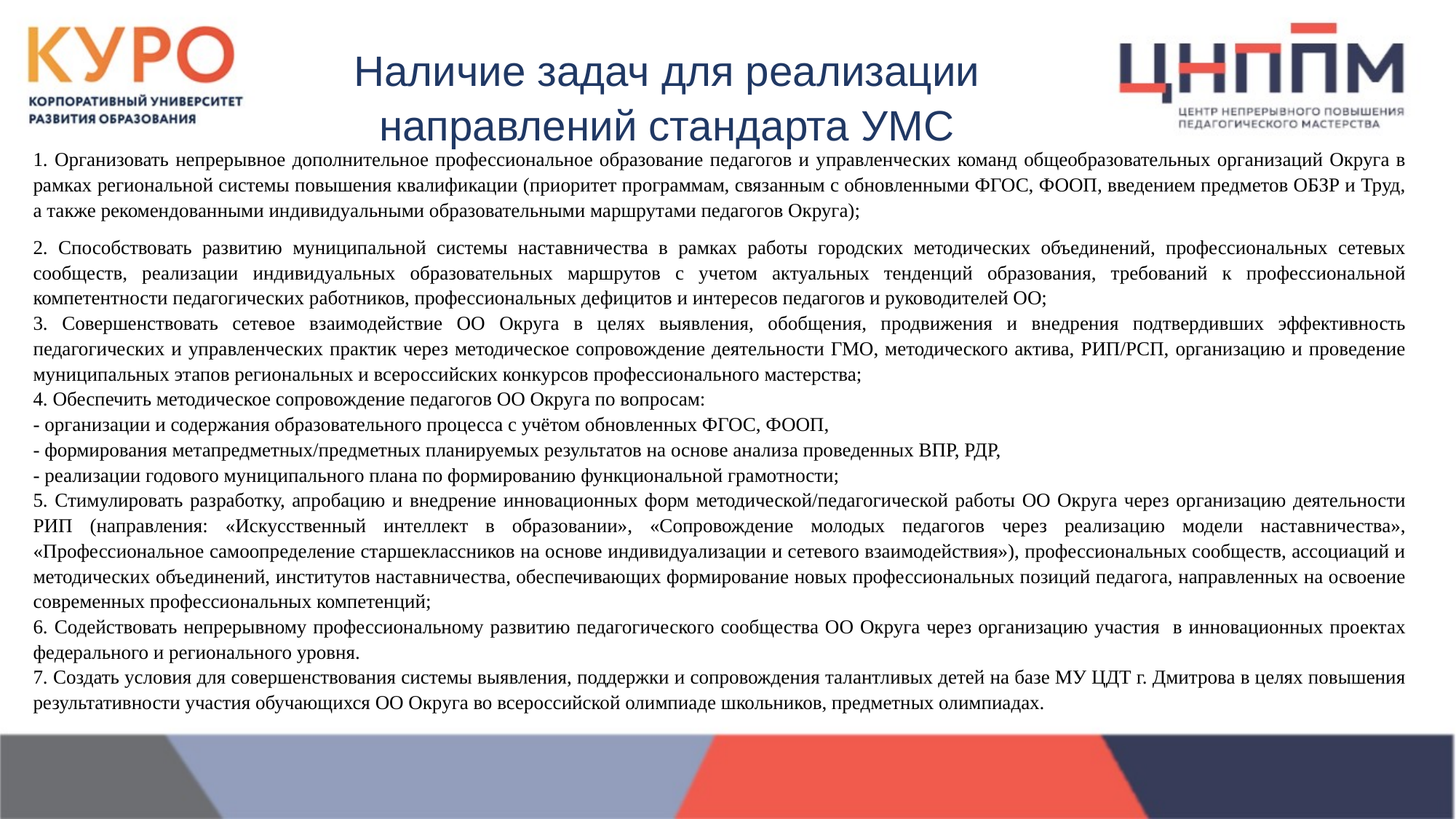

Наличие задач для реализации направлений стандарта УМС
1. Организовать непрерывное дополнительное профессиональное образование педагогов и управленческих команд общеобразовательных организаций Округа в рамках региональной системы повышения квалификации (приоритет программам, связанным с обновленными ФГОС, ФООП, введением предметов ОБЗР и Труд, а также рекомендованными индивидуальными образовательными маршрутами педагогов Округа);
2. Способствовать развитию муниципальной системы наставничества в рамках работы городских методических объединений, профессиональных сетевых сообществ, реализации индивидуальных образовательных маршрутов с учетом актуальных тенденций образования, требований к профессиональной компетентности педагогических работников, профессиональных дефицитов и интересов педагогов и руководителей ОО;
3. Совершенствовать сетевое взаимодействие ОО Округа в целях выявления, обобщения, продвижения и внедрения подтвердивших эффективность педагогических и управленческих практик через методическое сопровождение деятельности ГМО, методического актива, РИП/РСП, организацию и проведение муниципальных этапов региональных и всероссийских конкурсов профессионального мастерства;
4. Обеспечить методическое сопровождение педагогов ОО Округа по вопросам:
- организации и содержания образовательного процесса с учётом обновленных ФГОС, ФООП,
- формирования метапредметных/предметных планируемых результатов на основе анализа проведенных ВПР, РДР,
- реализации годового муниципального плана по формированию функциональной грамотности;
5. Стимулировать разработку, апробацию и внедрение инновационных форм методической/педагогической работы ОО Округа через организацию деятельности РИП (направления: «Искусственный интеллект в образовании», «Сопровождение молодых педагогов через реализацию модели наставничества», «Профессиональное самоопределение старшеклассников на основе индивидуализации и сетевого взаимодействия»), профессиональных сообществ, ассоциаций и методических объединений, институтов наставничества, обеспечивающих формирование новых профессиональных позиций педагога, направленных на освоение современных профессиональных компетенций;
6. Содействовать непрерывному профессиональному развитию педагогического сообщества ОО Округа через организацию участия  в инновационных проектах федерального и регионального уровня.
7. Создать условия для совершенствования системы выявления, поддержки и сопровождения талантливых детей на базе МУ ЦДТ г. Дмитрова в целях повышения результативности участия обучающихся ОО Округа во всероссийской олимпиаде школьников, предметных олимпиадах.